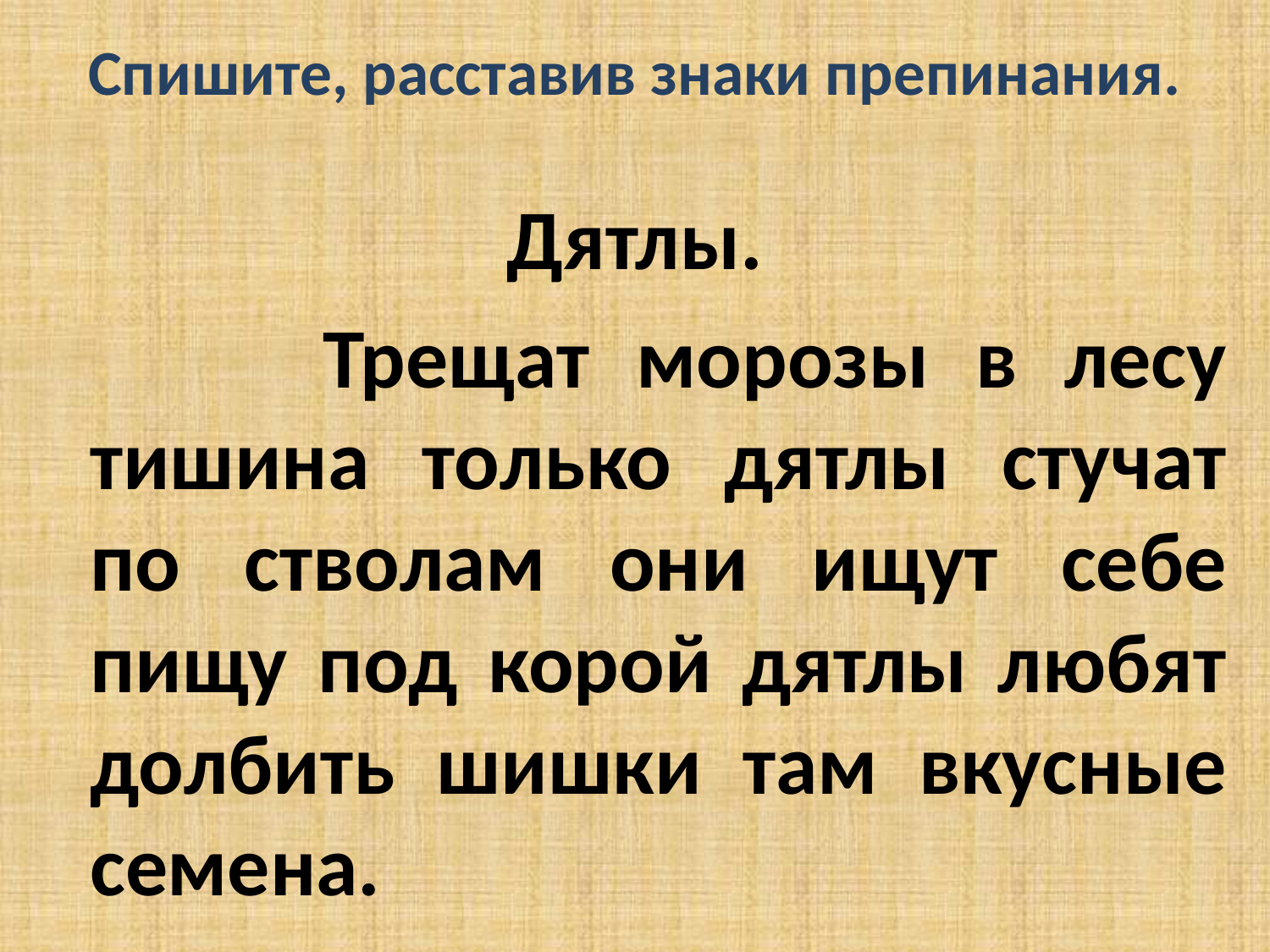

# Спишите, расставив знаки препинания.
Дятлы.
      Трещат морозы в лесу тишина только дятлы стучат по стволам они ищут себе пищу под корой дятлы любят долбить шишки там вкусные семена.